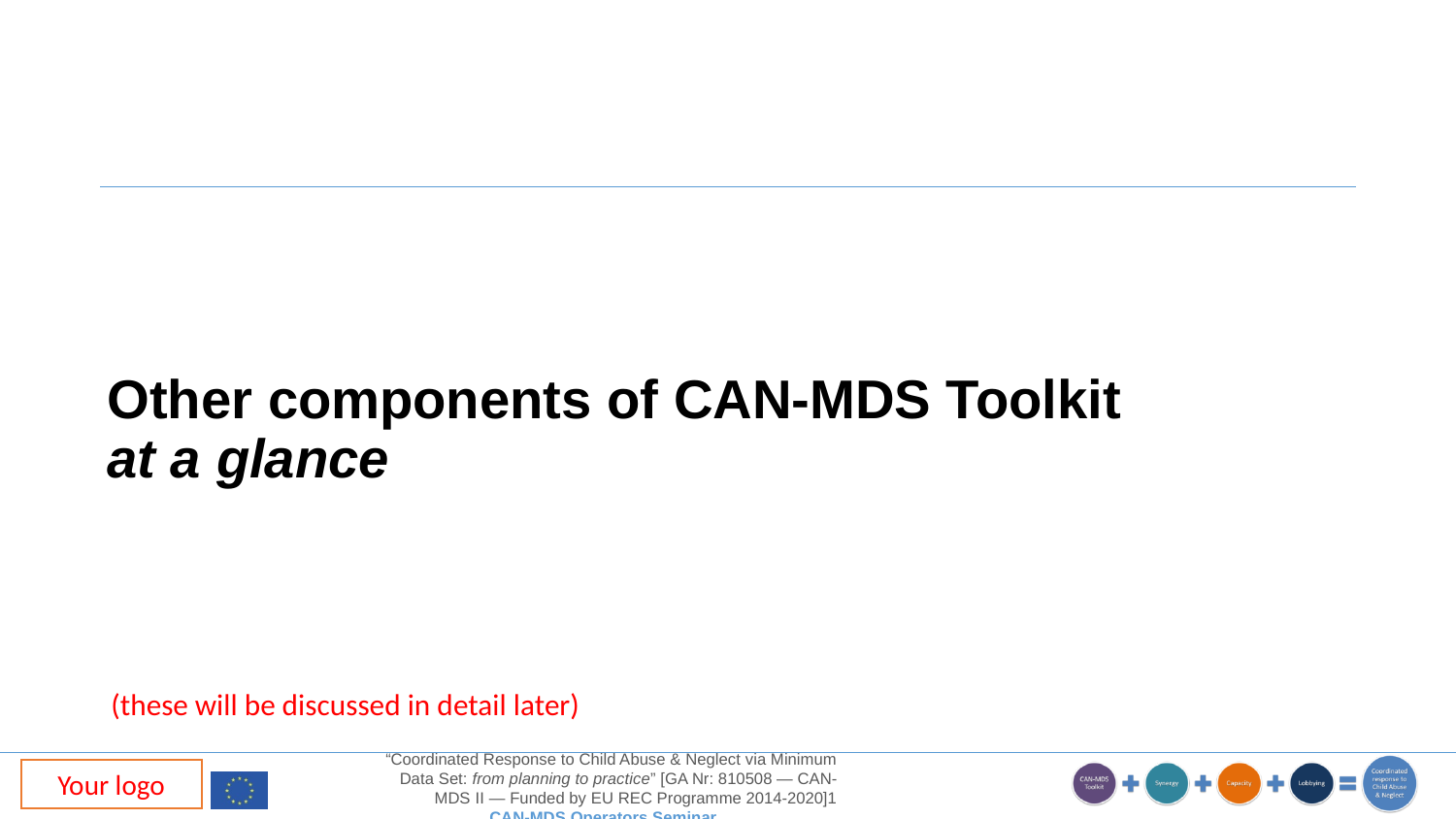

# Other components of CAN-MDS Toolkit at a glance
(these will be discussed in detail later)